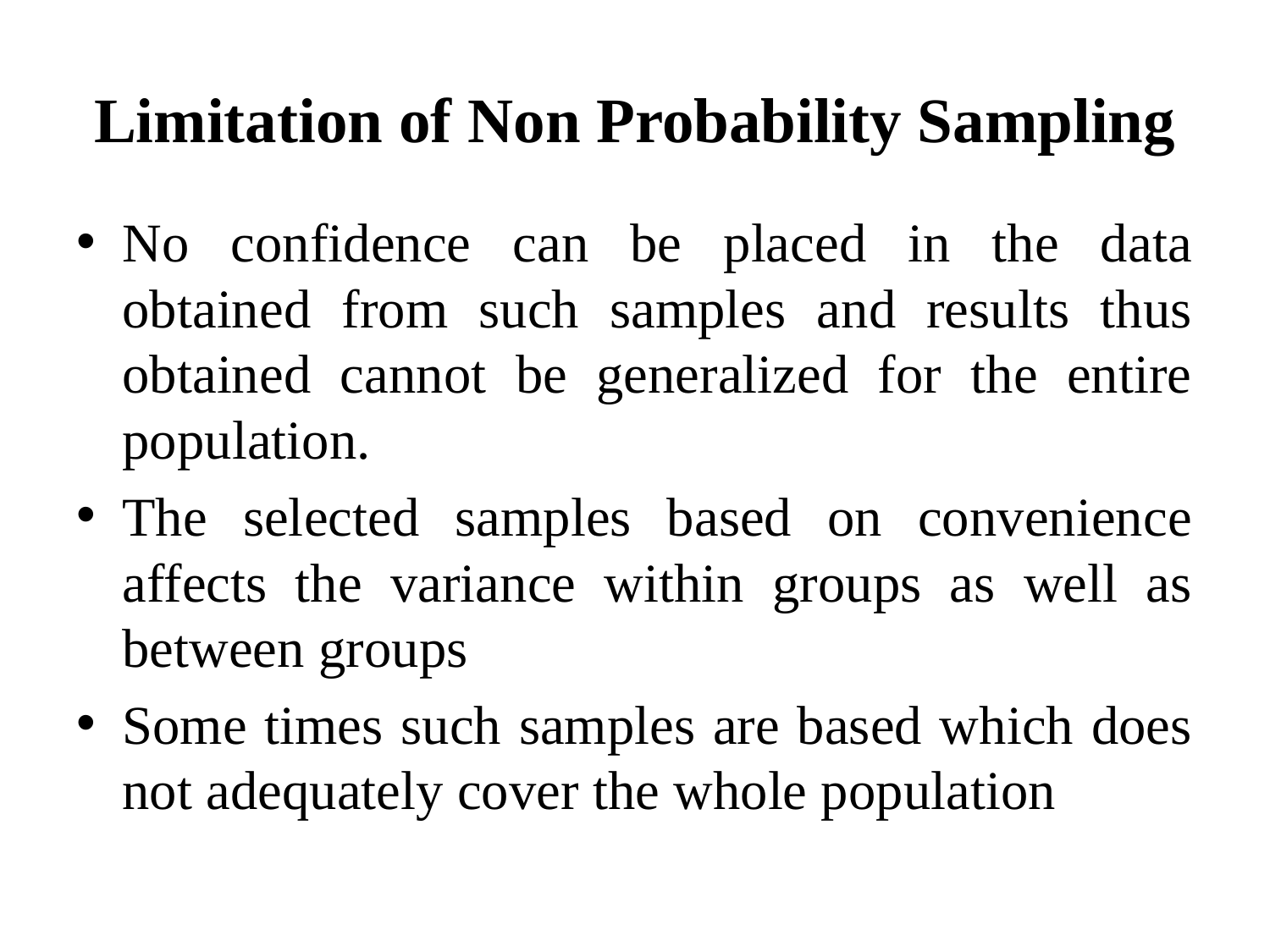

# Limitation of Non Probability Sampling
No confidence can be placed in the data obtained from such samples and results thus obtained cannot be generalized for the entire population.
The selected samples based on convenience affects the variance within groups as well as between groups
Some times such samples are based which does not adequately cover the whole population